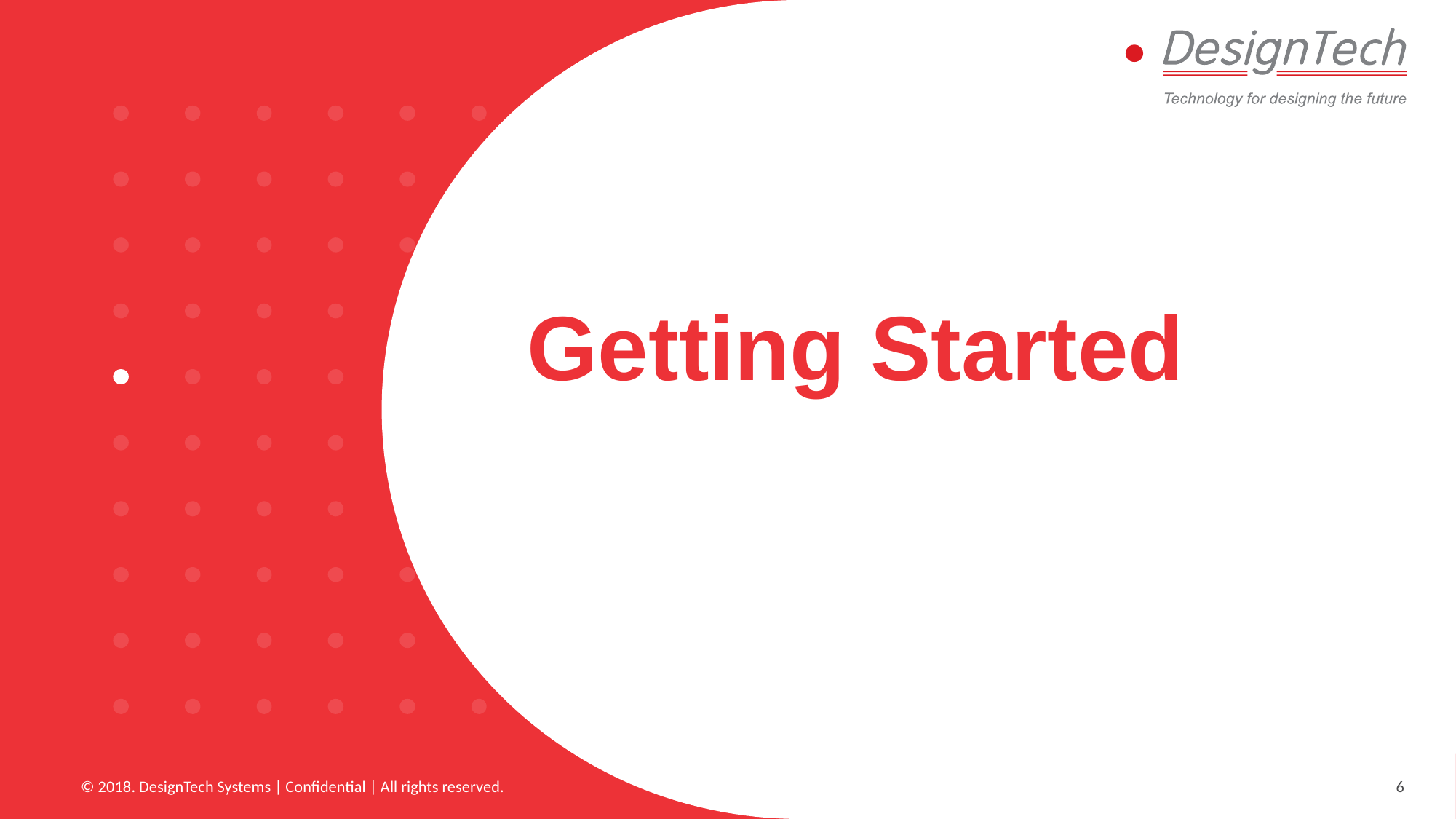

# Getting Started

© 2018. DesignTech Systems | Confidential | All rights reserved.
6